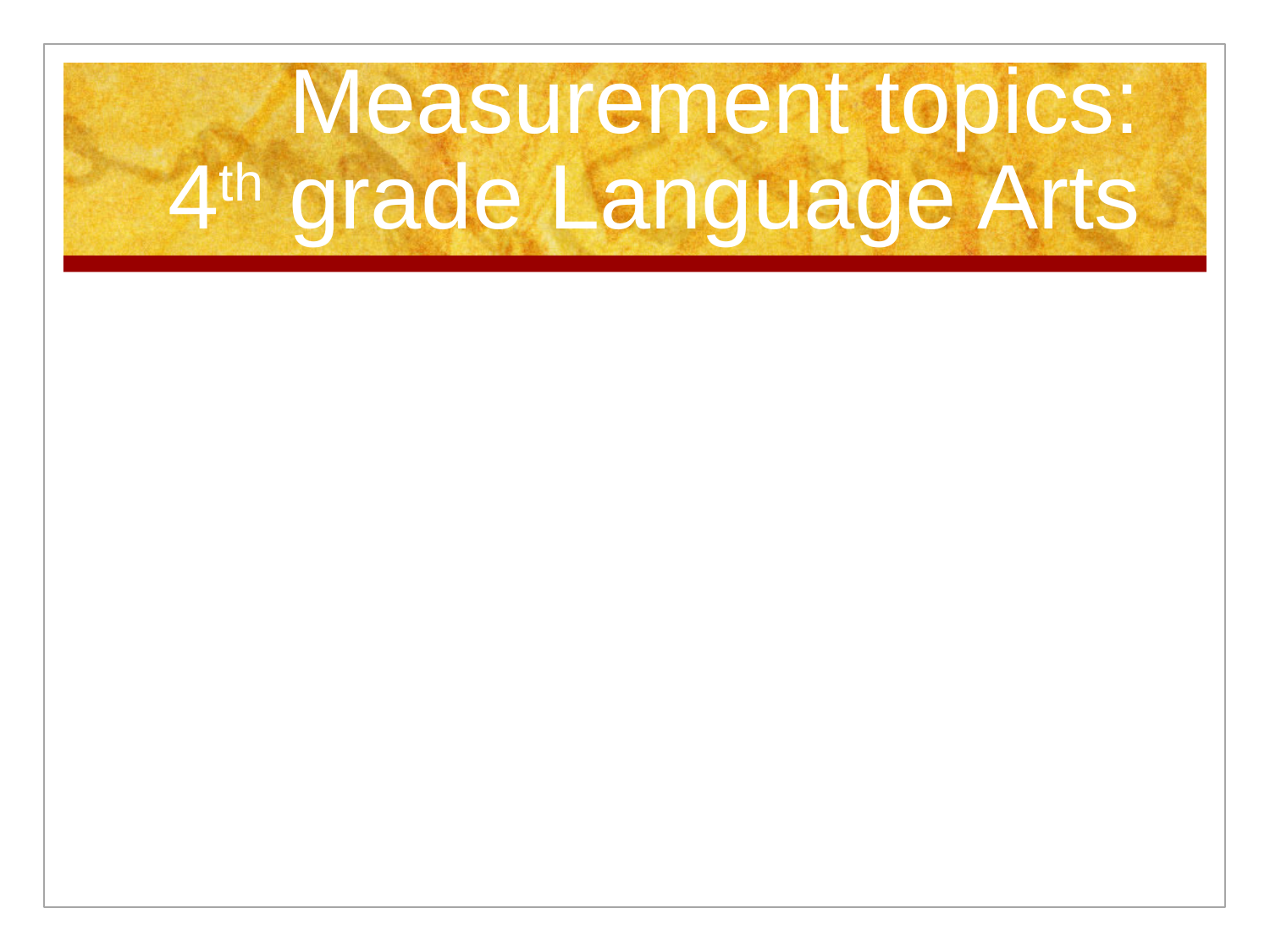

# Measurement topics: 4th grade Language Arts